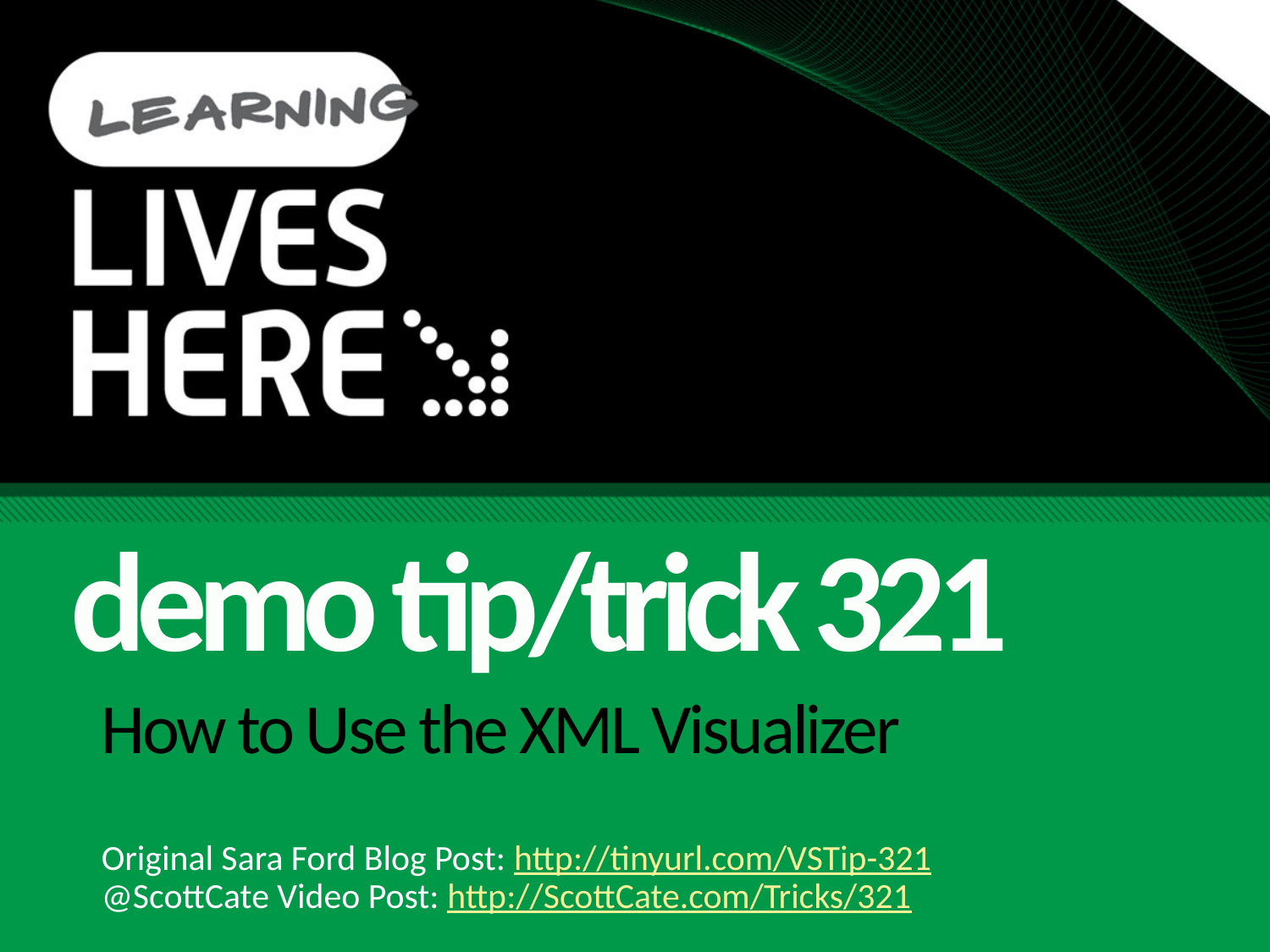

demo tip/trick 321
# How to Use the XML Visualizer

Original Sara Ford Blog Post: http://tinyurl.com/VSTip-321
@ScottCate Video Post: http://ScottCate.com/Tricks/321